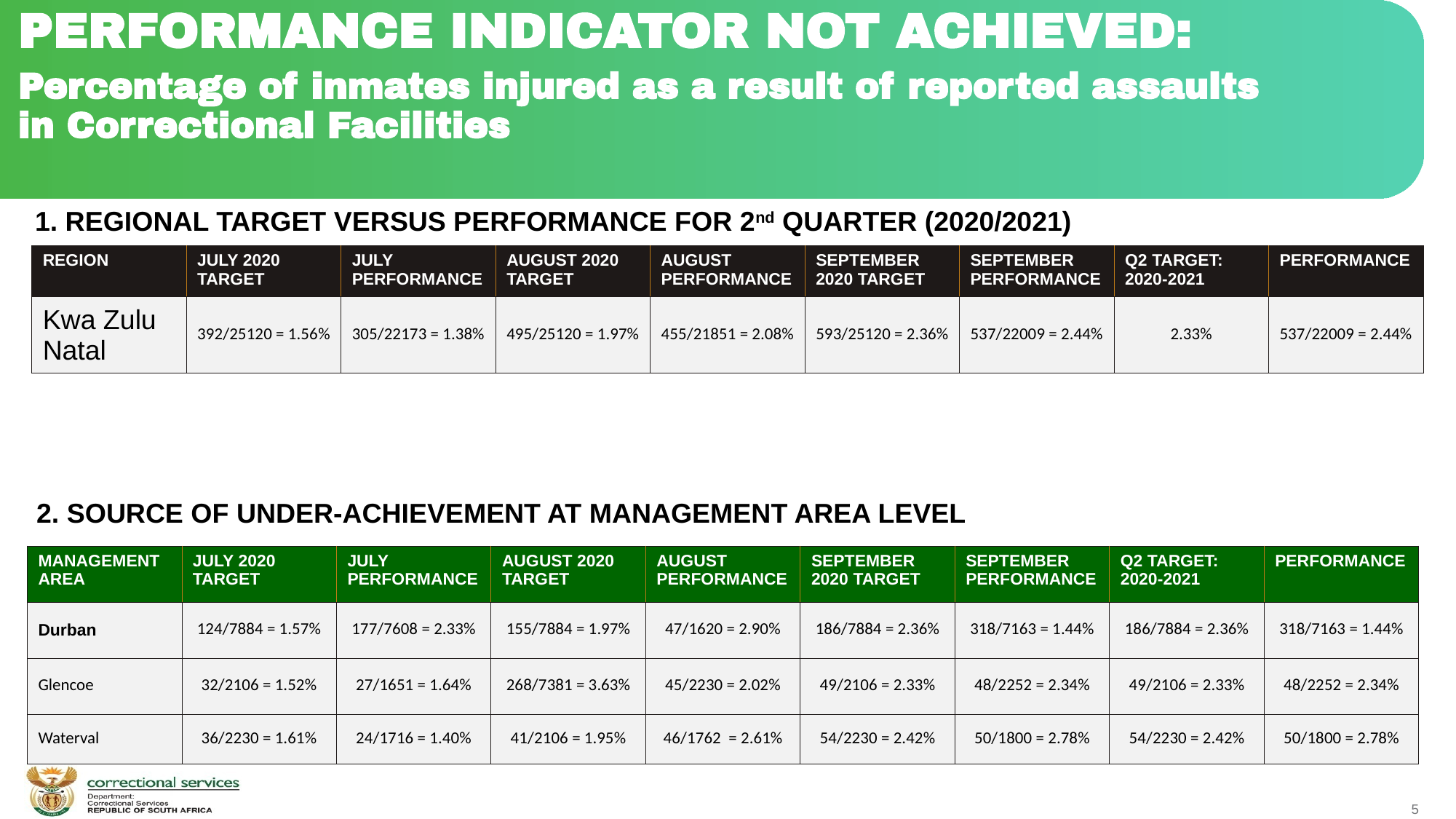

PERFORMANCE INDICATOR NOT ACHIEVED:
Percentage of inmates injured as a result of reported assaults in Correctional Facilities

1. REGIONAL TARGET VERSUS PERFORMANCE FOR 2nd QUARTER (2020/2021)
| REGION | JULY 2020 TARGET | JULY PERFORMANCE | AUGUST 2020 TARGET | AUGUST PERFORMANCE | SEPTEMBER 2020 TARGET | SEPTEMBER PERFORMANCE | Q2 TARGET: 2020-2021 | PERFORMANCE |
| --- | --- | --- | --- | --- | --- | --- | --- | --- |
| Kwa Zulu Natal | 392/25120 = 1.56% | 305/22173 = 1.38% | 495/25120 = 1.97% | 455/21851 = 2.08% | 593/25120 = 2.36% | 537/22009 = 2.44% | 2.33% | 537/22009 = 2.44% |
     2. SOURCE OF UNDER-ACHIEVEMENT AT MANAGEMENT AREA LEVEL
| MANAGEMENT AREA | JULY 2020 TARGET | JULY PERFORMANCE | AUGUST 2020 TARGET | AUGUST PERFORMANCE | SEPTEMBER 2020 TARGET | SEPTEMBER PERFORMANCE | Q2 TARGET: 2020-2021 | PERFORMANCE |
| --- | --- | --- | --- | --- | --- | --- | --- | --- |
| Durban | 124/7884 = 1.57% | 177/7608 = 2.33% | 155/7884 = 1.97% | 47/1620 = 2.90% | 186/7884 = 2.36% | 318/7163 = 1.44% | 186/7884 = 2.36% | 318/7163 = 1.44% |
| Glencoe | 32/2106 = 1.52% | 27/1651 = 1.64% | 268/7381 = 3.63% | 45/2230 = 2.02% | 49/2106 = 2.33% | 48/2252 = 2.34% | 49/2106 = 2.33% | 48/2252 = 2.34% |
| Waterval | 36/2230 = 1.61% | 24/1716 = 1.40% | 41/2106 = 1.95% | 46/1762 = 2.61% | 54/2230 = 2.42% | 50/1800 = 2.78% | 54/2230 = 2.42% | 50/1800 = 2.78% |